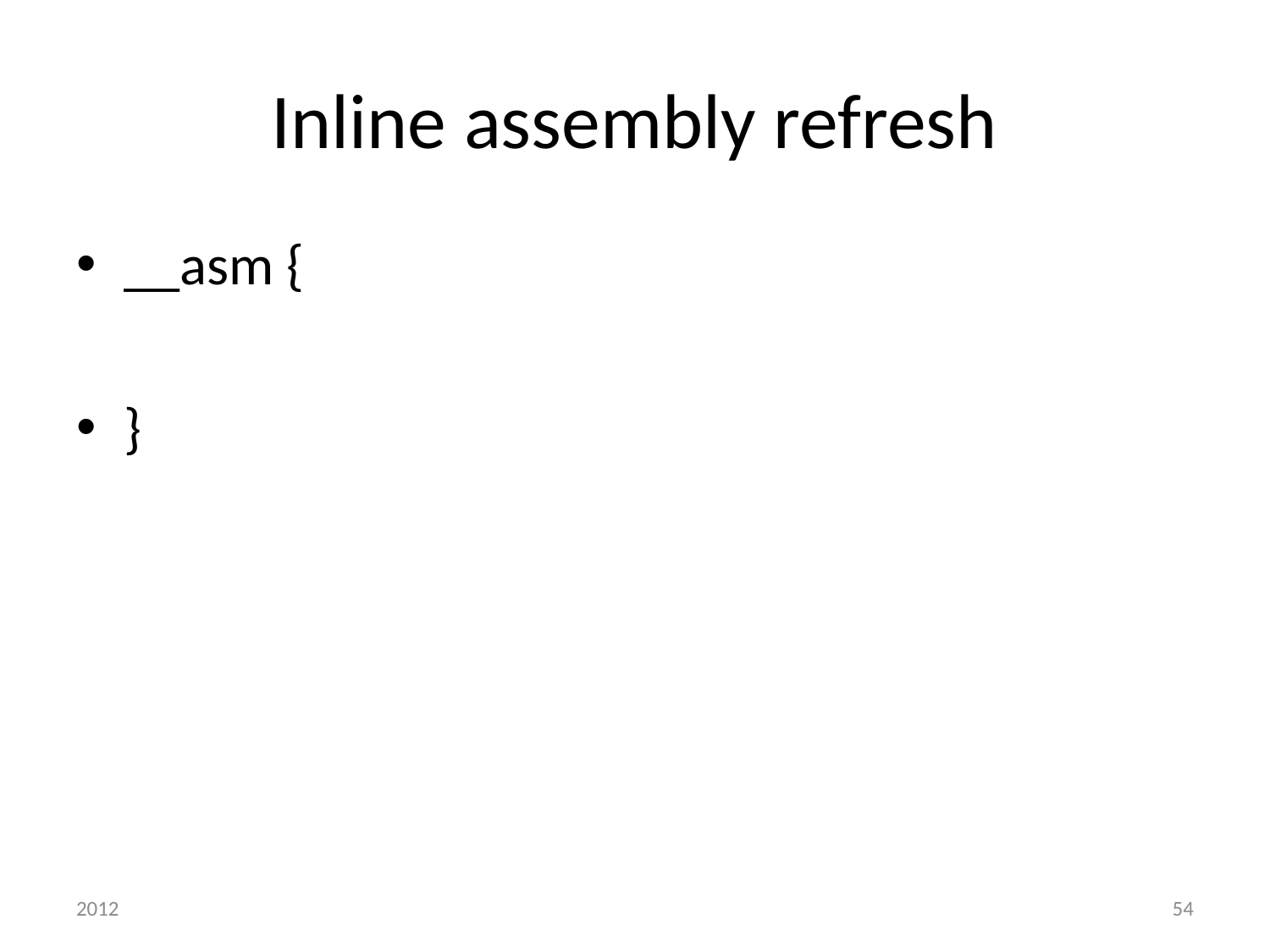

# Inline assembly refresh
__asm {

}
2012

54